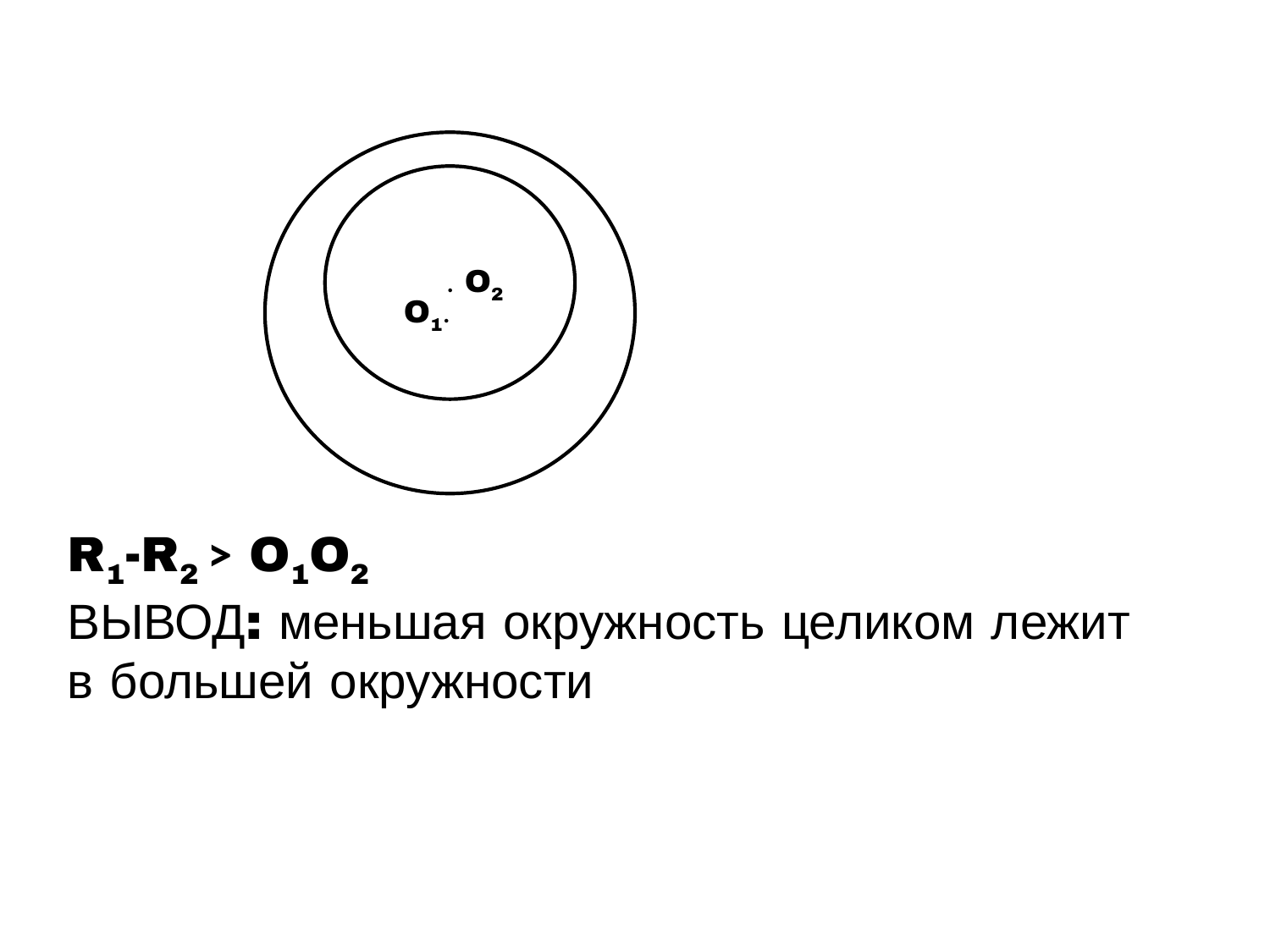

#
          O1.
          . O2
R1-R2 > O1O2
ВЫВОД: меньшая окружность целиком лежит в большей окружности